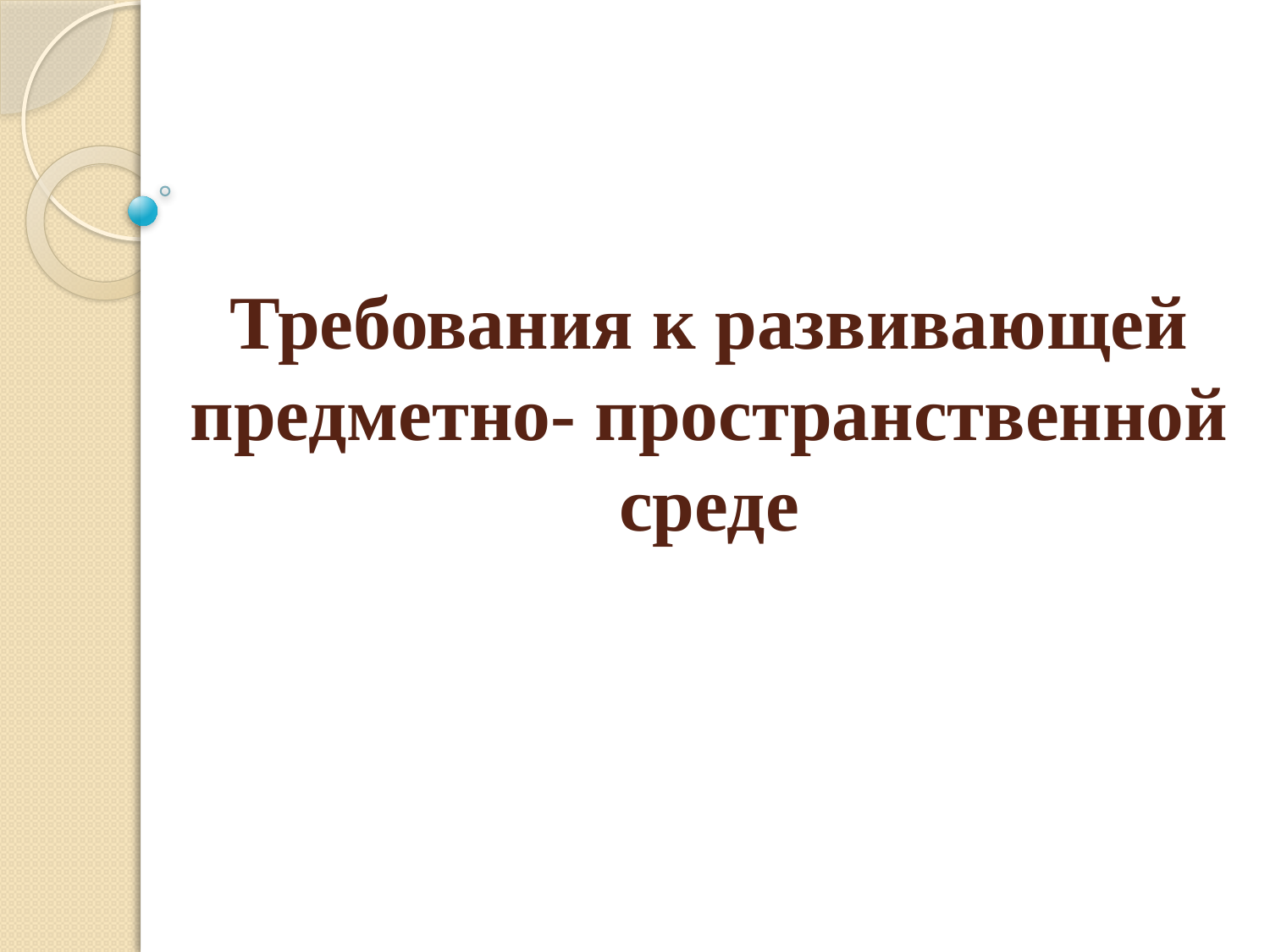

# Требования к развивающей предметно- пространственной среде